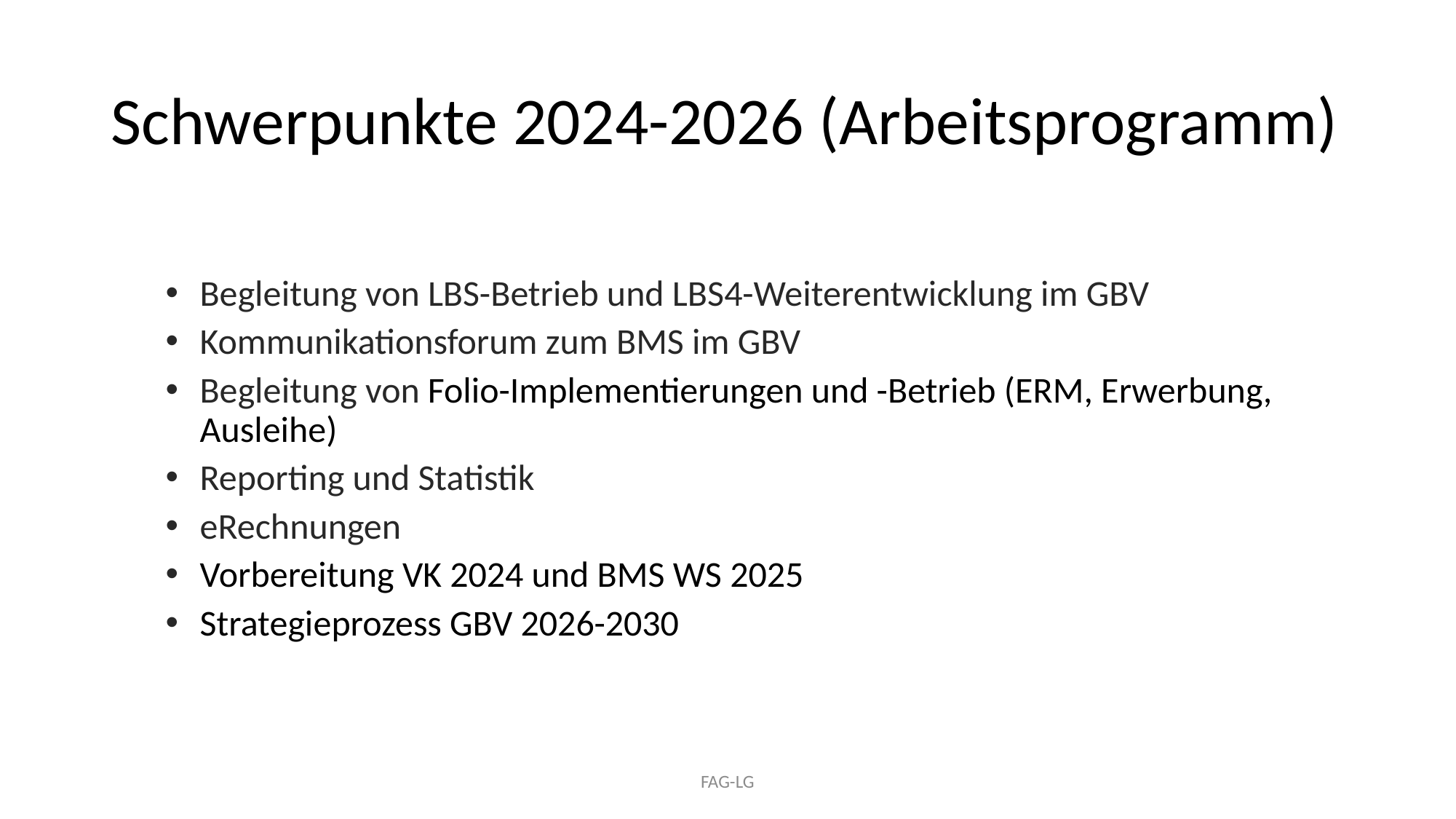

# Schwerpunkte 2024-2026 (Arbeitsprogramm)

Begleitung von LBS-Betrieb und LBS4-Weiterentwicklung im GBV
Kommunikationsforum zum BMS im GBV
Begleitung von Folio-Implementierungen und -Betrieb (ERM, Erwerbung, Ausleihe)
Reporting und Statistik
eRechnungen
Vorbereitung VK 2024 und BMS WS 2025
Strategieprozess GBV 2026-2030
4
FAG-LG